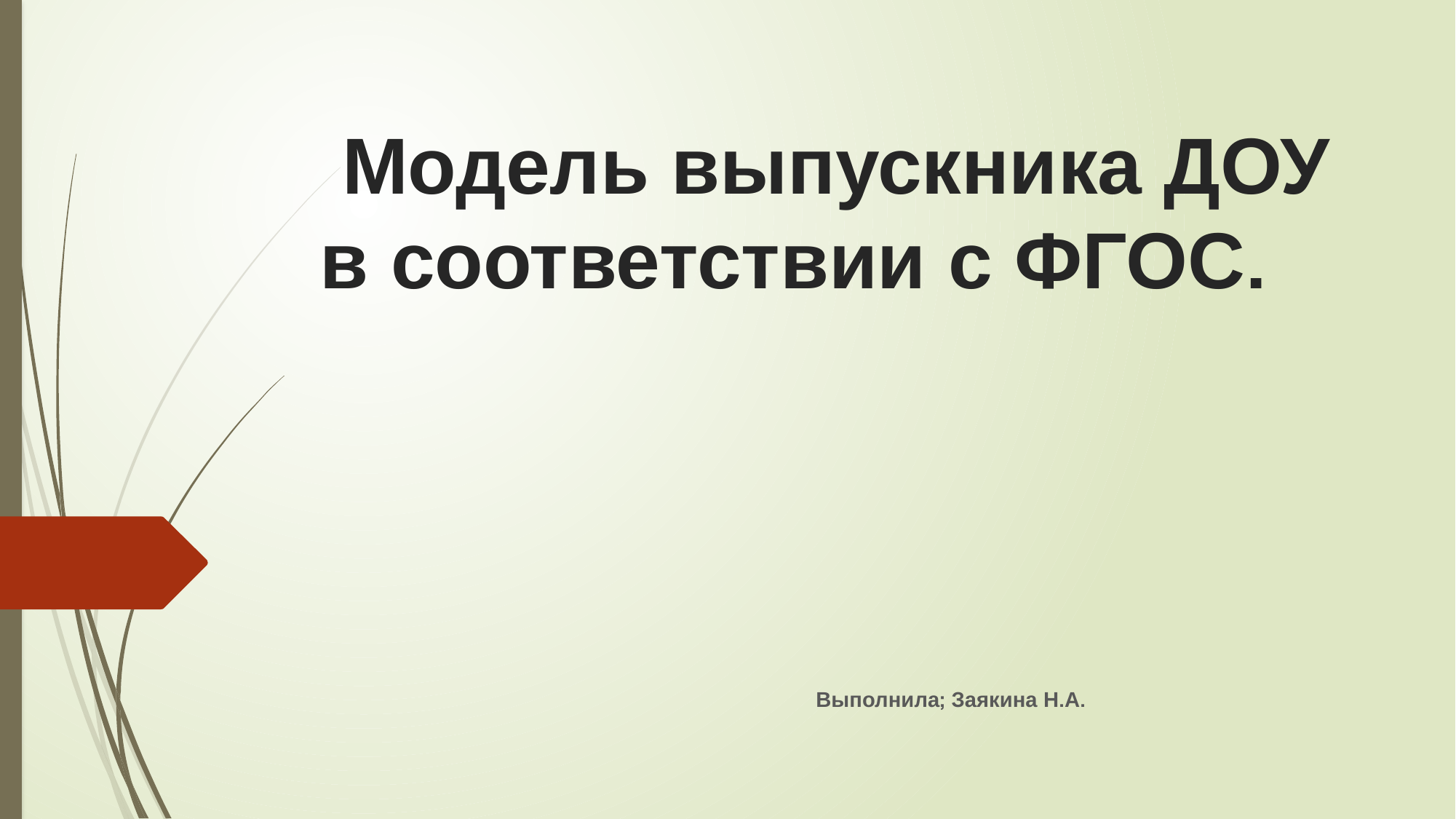

# Модель выпускника ДОУ в соответствии с ФГОС.
Выполнила; Заякина Н.А.